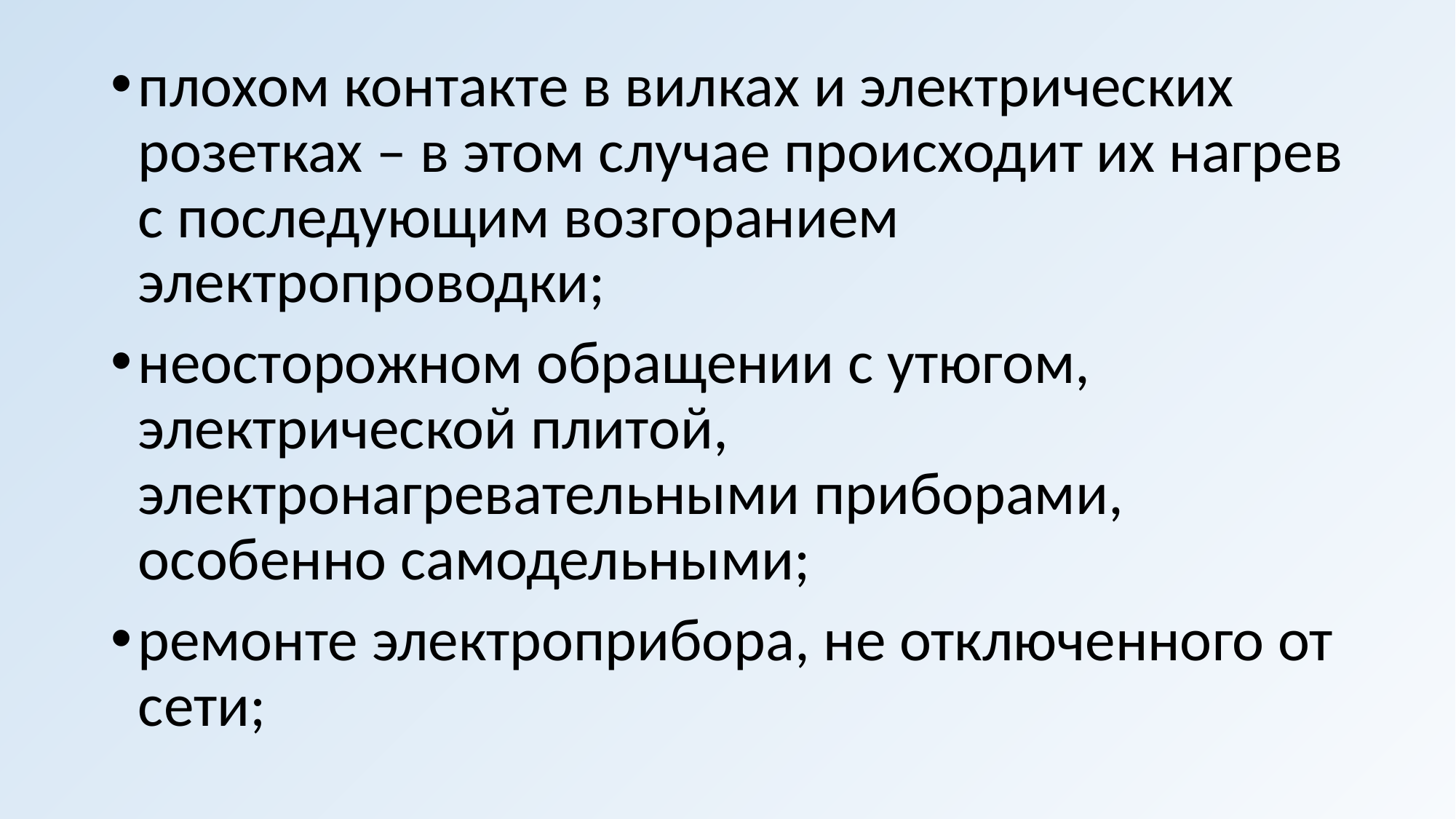

плохом контакте в вилках и электрических розетках – в этом случае происходит их нагрев с последующим возгоранием электропроводки;
неосторожном обращении с утюгом, электрической плитой, электронагревательными приборами, особенно самодельными;
ремонте электроприбора, не отключенного от сети;